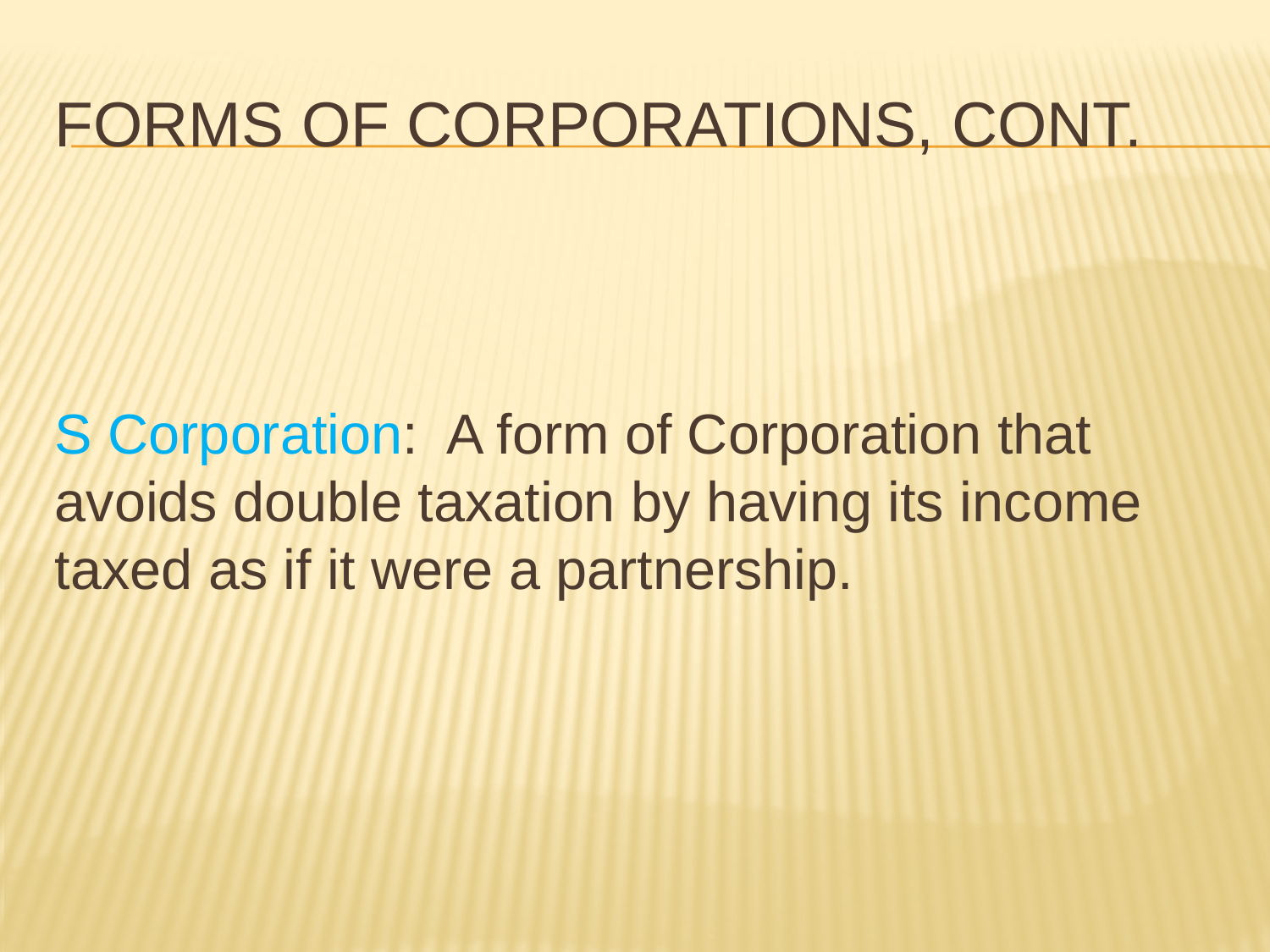

# Forms of Corporations, Cont.
S Corporation:  A form of Corporation that avoids double taxation by having its income taxed as if it were a partnership.